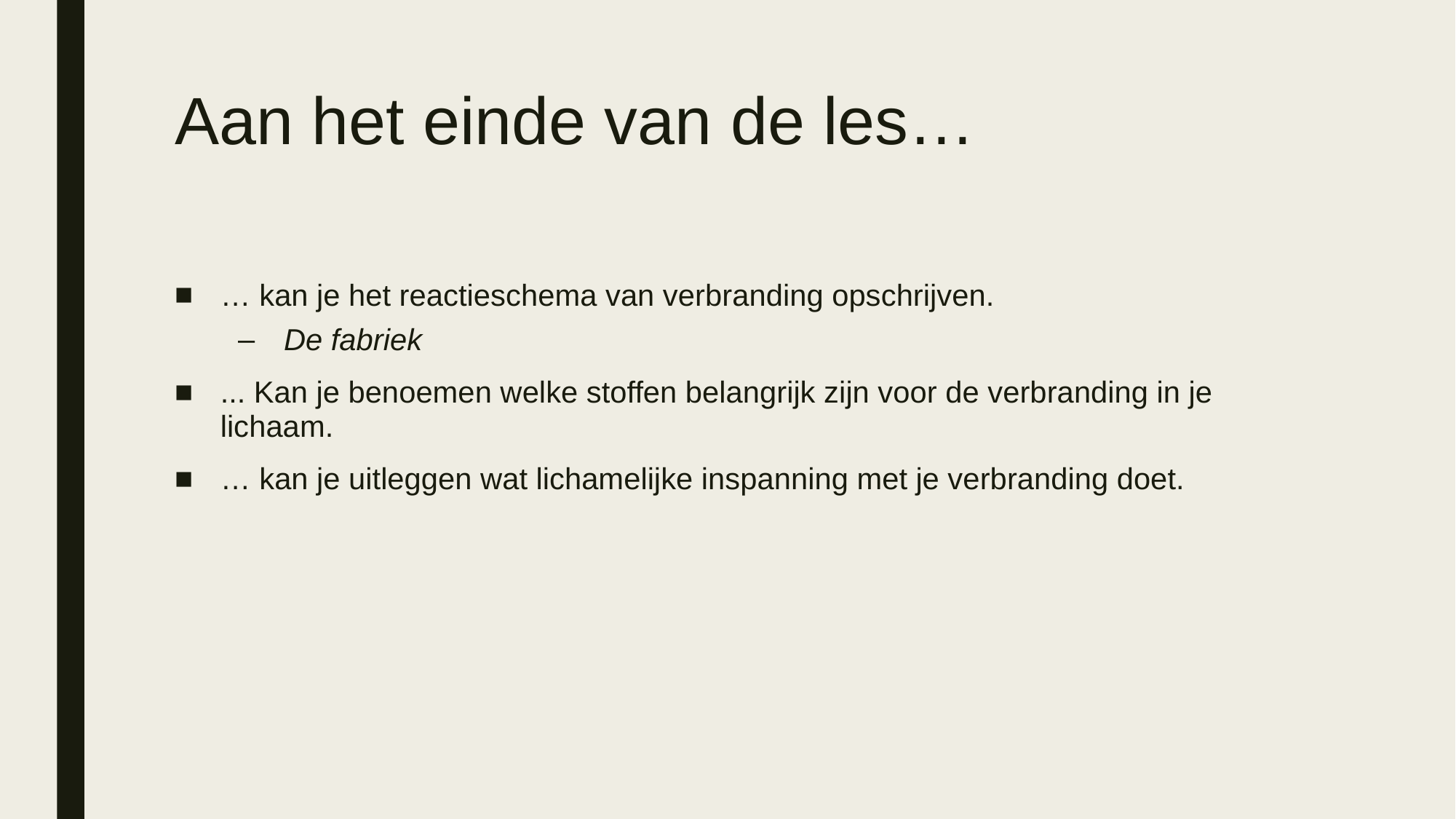

# Aan het einde van de les…
… kan je het reactieschema van verbranding opschrijven.
De fabriek
... Kan je benoemen welke stoffen belangrijk zijn voor de verbranding in je lichaam.
… kan je uitleggen wat lichamelijke inspanning met je verbranding doet.